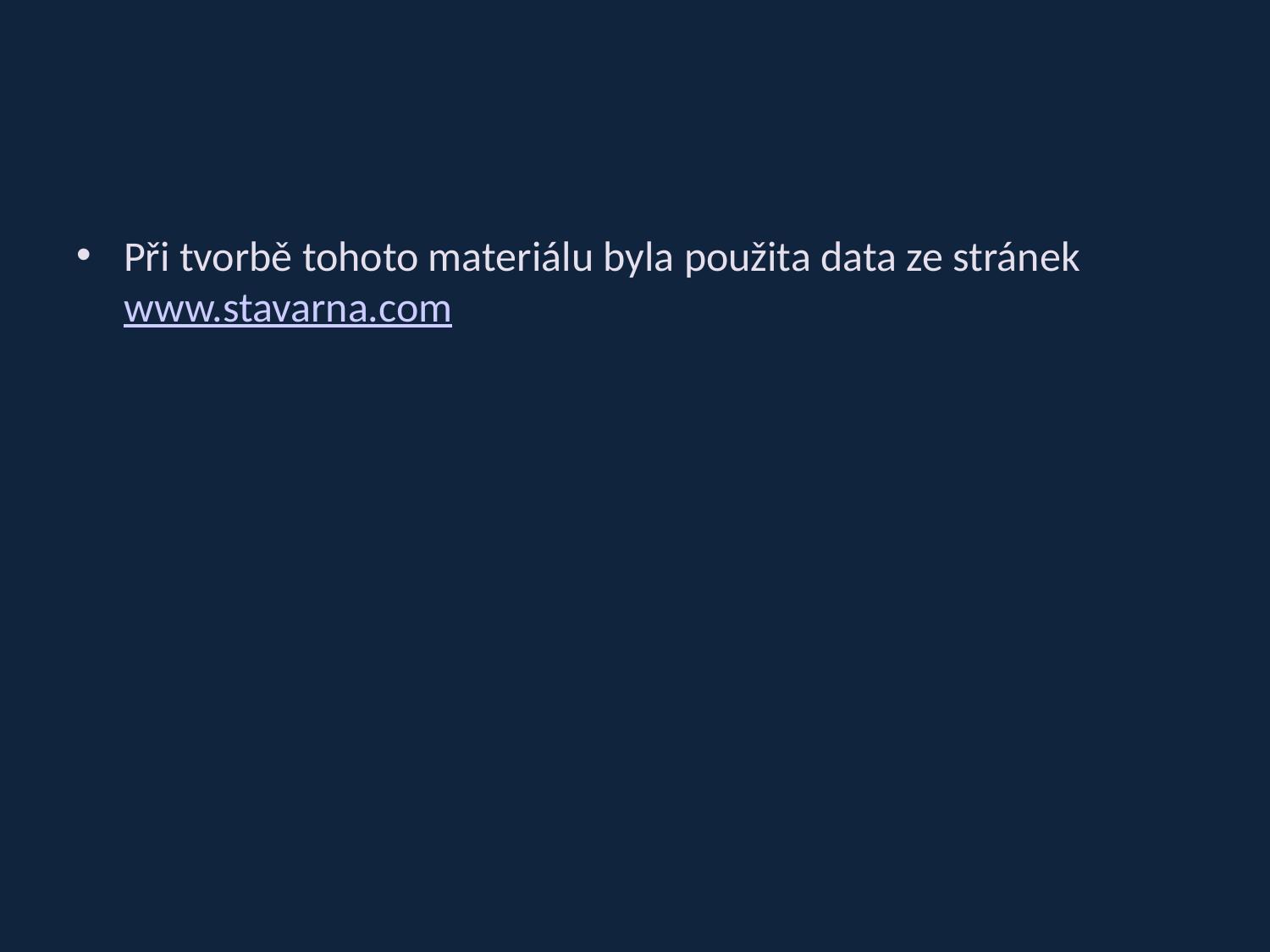

#
Při tvorbě tohoto materiálu byla použita data ze stránek www.stavarna.com